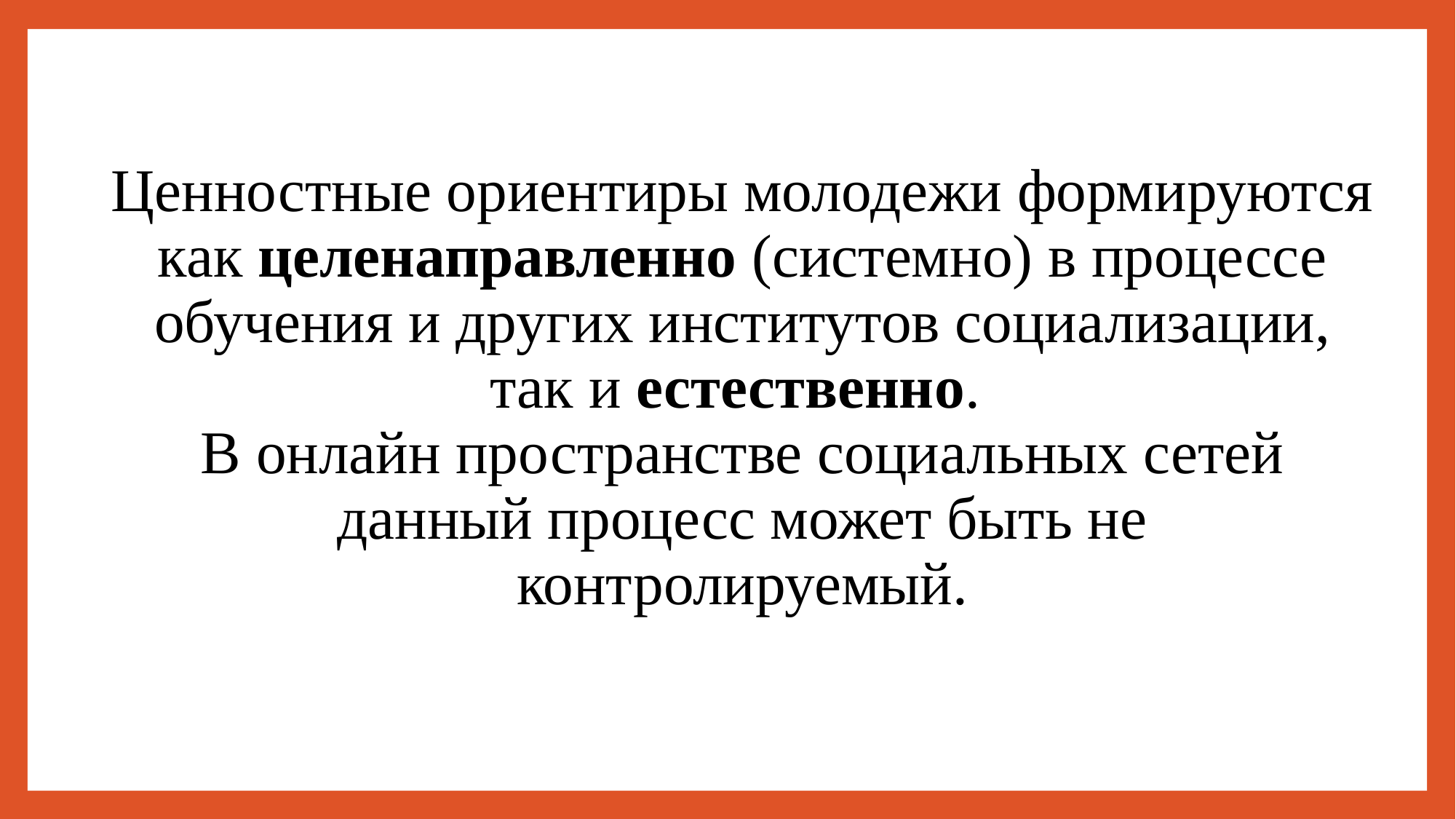

# Ценностные ориентиры молодежи формируются как целенаправленно (системно) в процессе обучения и других институтов социализации, так и естественно. В онлайн пространстве социальных сетей данный процесс может быть не контролируемый.